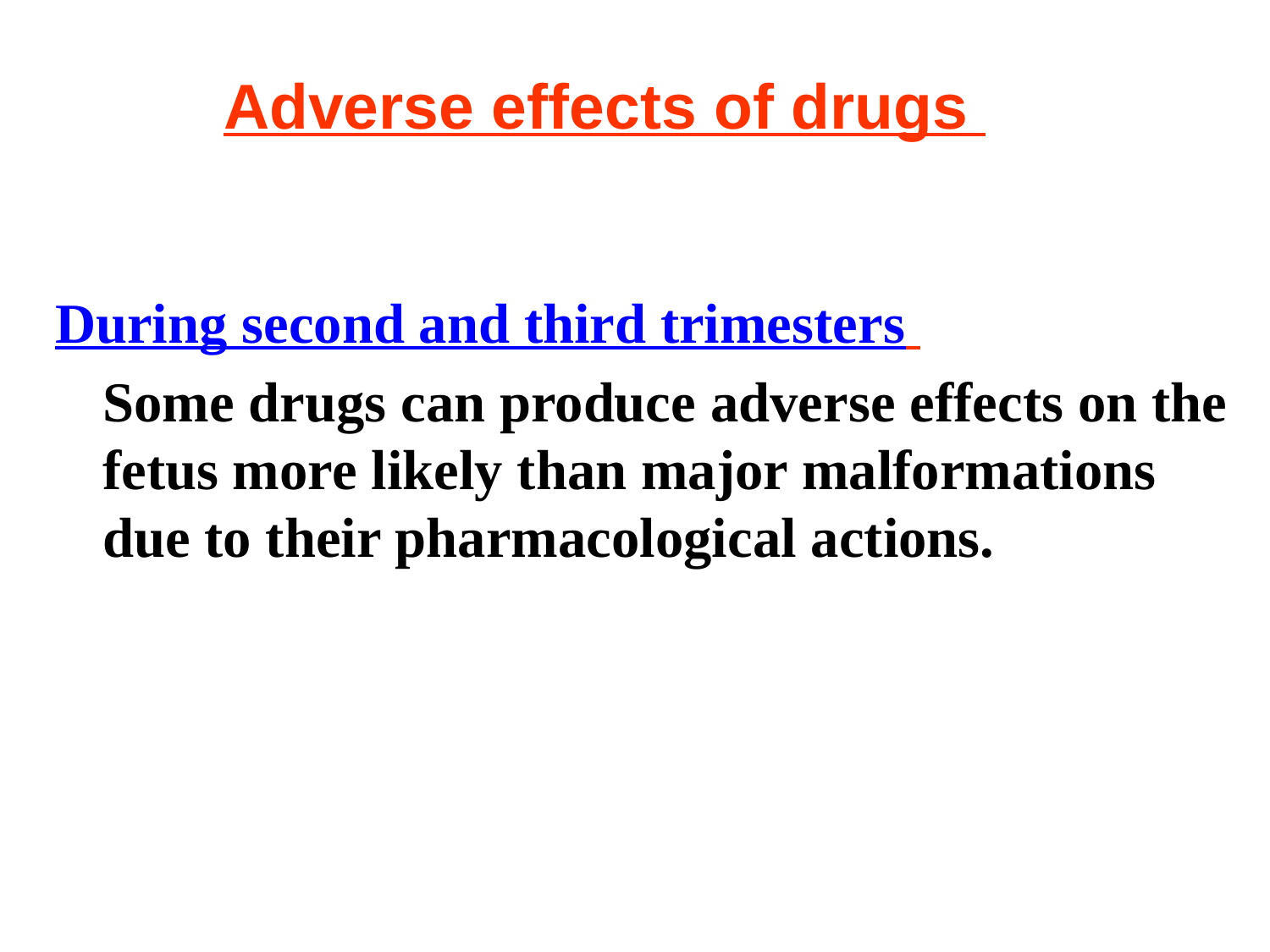

Adverse effects of drugs
During second and third trimesters
	Some drugs can produce adverse effects on the fetus more likely than major malformations due to their pharmacological actions.